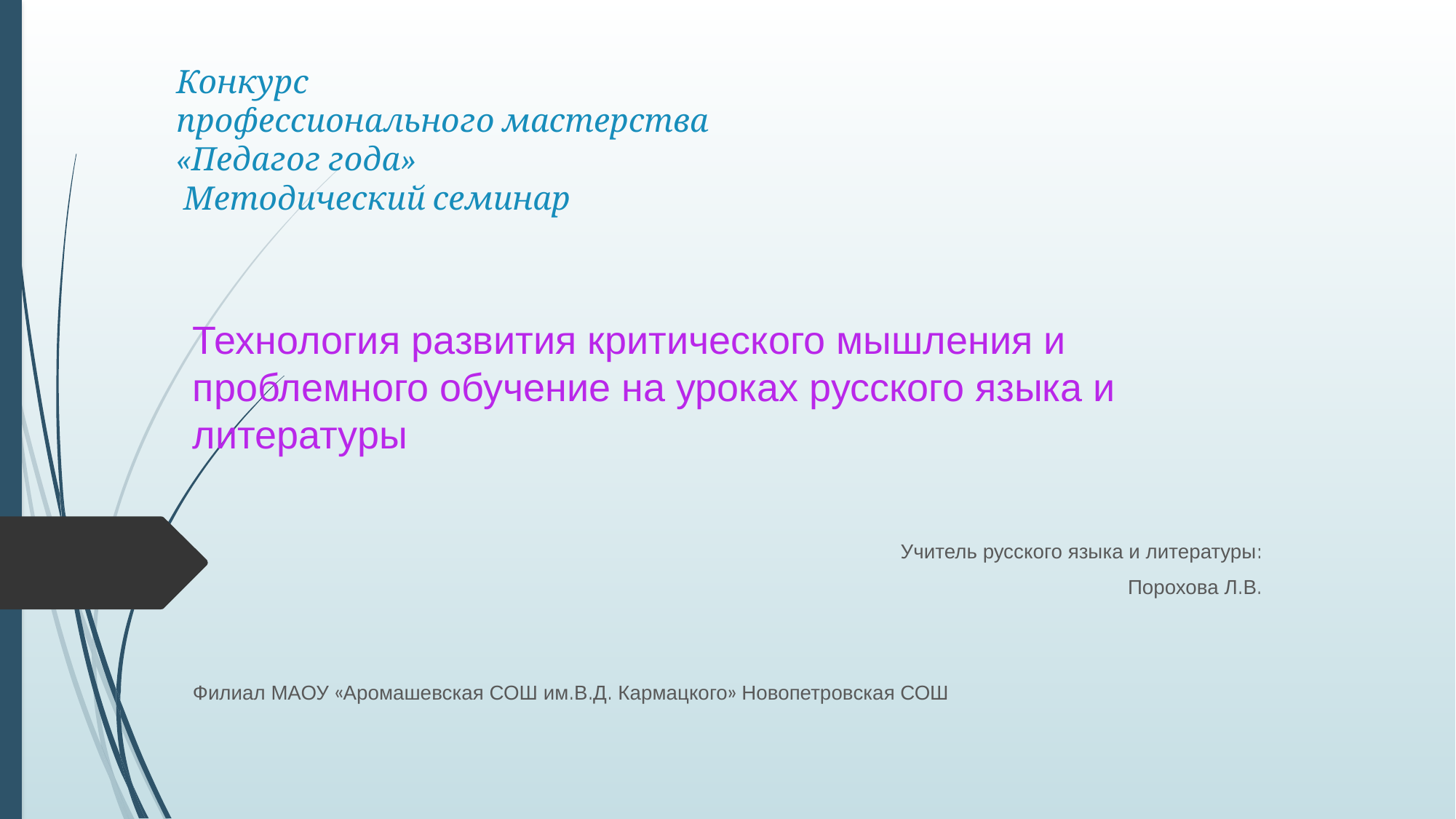

# Конкурс профессионального мастерства «Педагог года» Методический семинар
Технология развития критического мышления и проблемного обучение на уроках русского языка и литературы

Учитель русского языка и литературы:
 Порохова Л.В.

Филиал МАОУ «Аромашевская СОШ им.В.Д. Кармацкого» Новопетровская СОШ